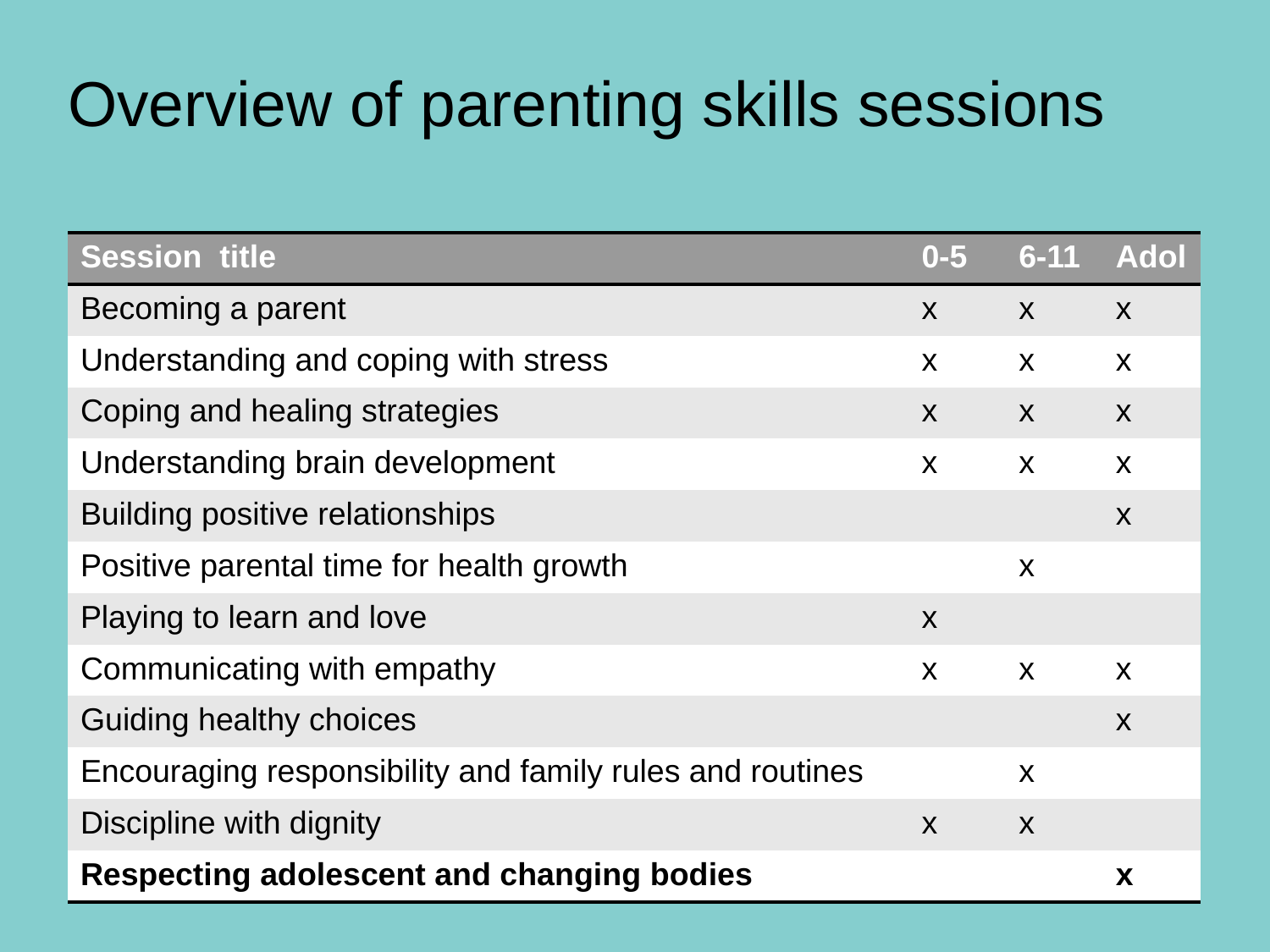

# Overview of parenting skills sessions
| Session title | 0-5 | 6-11 | Adol |
| --- | --- | --- | --- |
| Becoming a parent | x | x | x |
| Understanding and coping with stress | x | x | x |
| Coping and healing strategies | x | x | x |
| Understanding brain development | x | x | x |
| Building positive relationships |  |  | x |
| Positive parental time for health growth |  | x |  |
| Playing to learn and love | x |  |  |
| Communicating with empathy | x | x | x |
| Guiding healthy choices |  |  | x |
| Encouraging responsibility and family rules and routines |  | x |  |
| Discipline with dignity | x | x |  |
| Respecting adolescent and changing bodies |  |  | x |